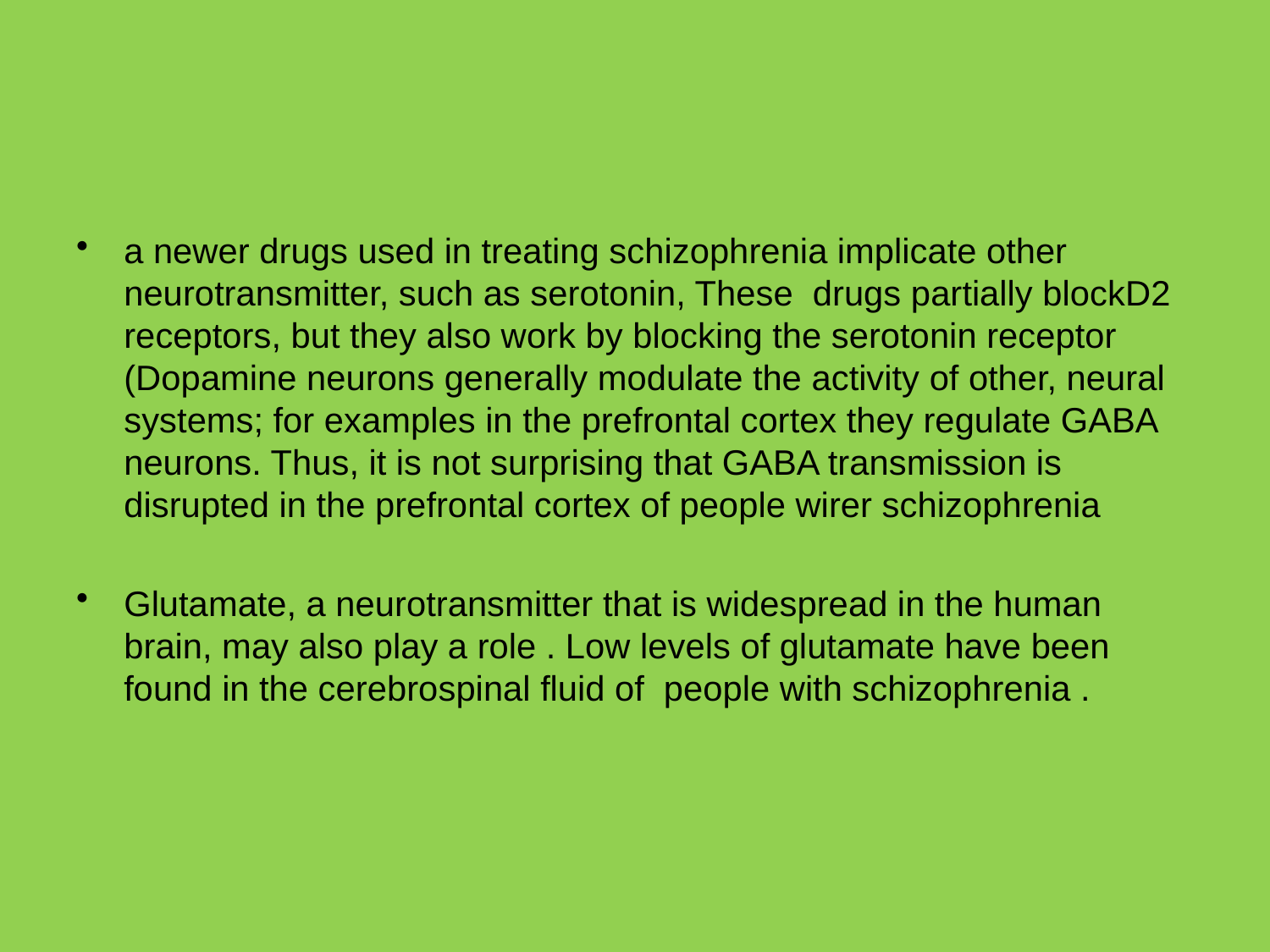

#
a newer drugs used in treating schizophrenia implicate other neurotransmitter, such as serotonin, These  drugs partially blockD2 receptors, but they also work by blocking the serotonin receptor (Dopamine neurons generally modulate the activity of other, neural systems; for examples in the prefrontal cortex they regulate GABA neurons. Thus, it is not surprising that GABA transmission is disrupted in the prefrontal cortex of people wirer schizophrenia

Glutamate, a neurotransmitter that is widespread in the human brain, may also play a role . Low levels of glutamate have been found in the cerebrospinal fluid of  people with schizophrenia .